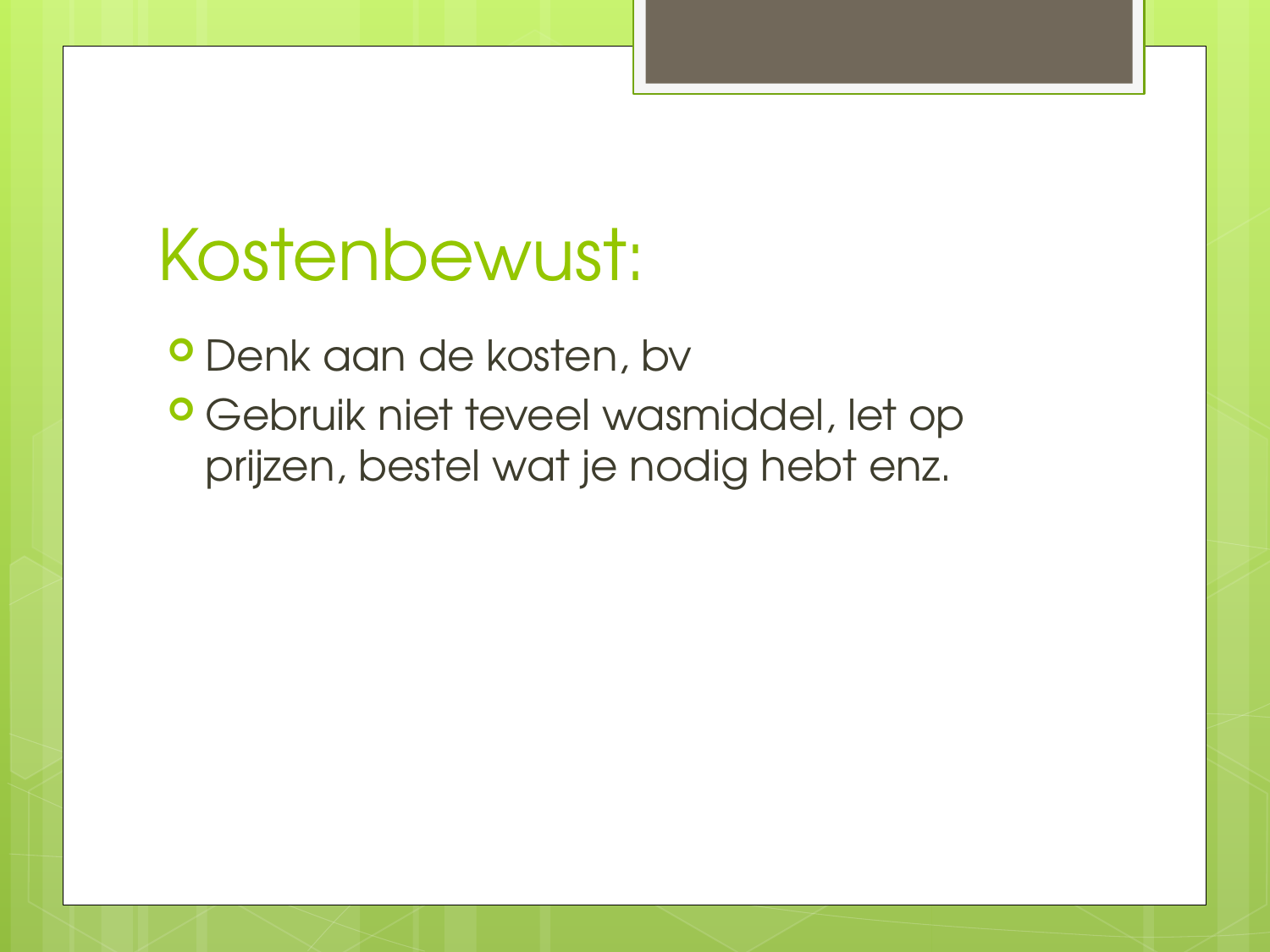

# Kostenbewust:
Denk aan de kosten, bv
Gebruik niet teveel wasmiddel, let op prijzen, bestel wat je nodig hebt enz.